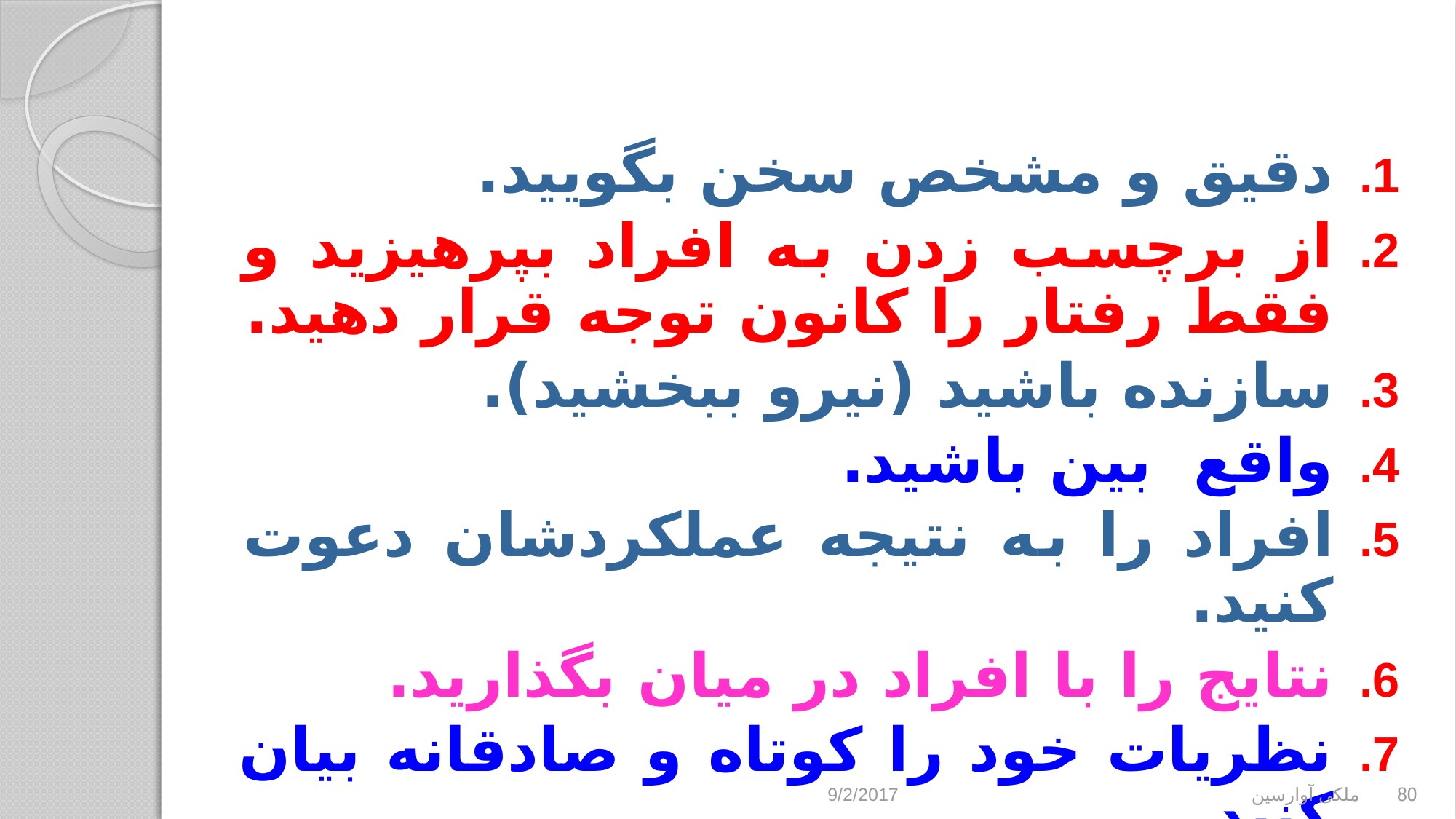

دقیق و مشخص سخن بگویید.
از برچسب زدن به افراد بپرهیزید و فقط رفتار را کانون توجه قرار دهید.
سازنده باشید (نیرو ببخشید).
واقع  بین باشید.
افراد را به نتیجه عملکردشان دعوت کنید.
نتایج را با افراد در میان بگذارید.
نظریات خود را کوتاه و صادقانه بیان کنید.

9/2/2017
ملکی آوارسین
80